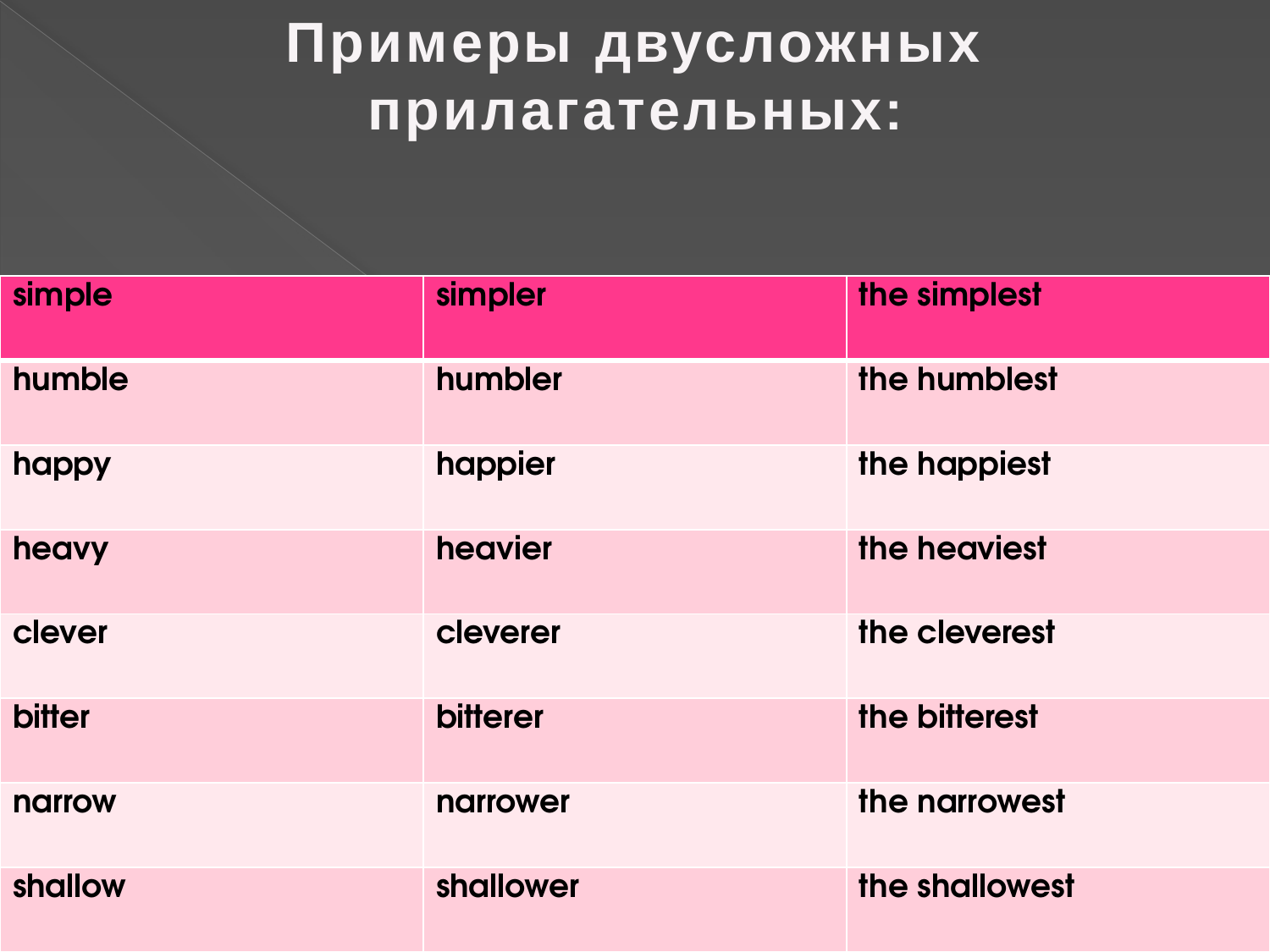

Примеры двусложных прилагательных:
| simple | simpler | the simplest |
| --- | --- | --- |
| humble | humbler | the humblest |
| happy | happier | the happiest |
| heavy | heavier | the heaviest |
| clever | cleverer | the cleverest |
| bitter | bitterer | the bitterest |
| narrow | narrower | the narrowest |
| shallow | shallower | the shallowest |